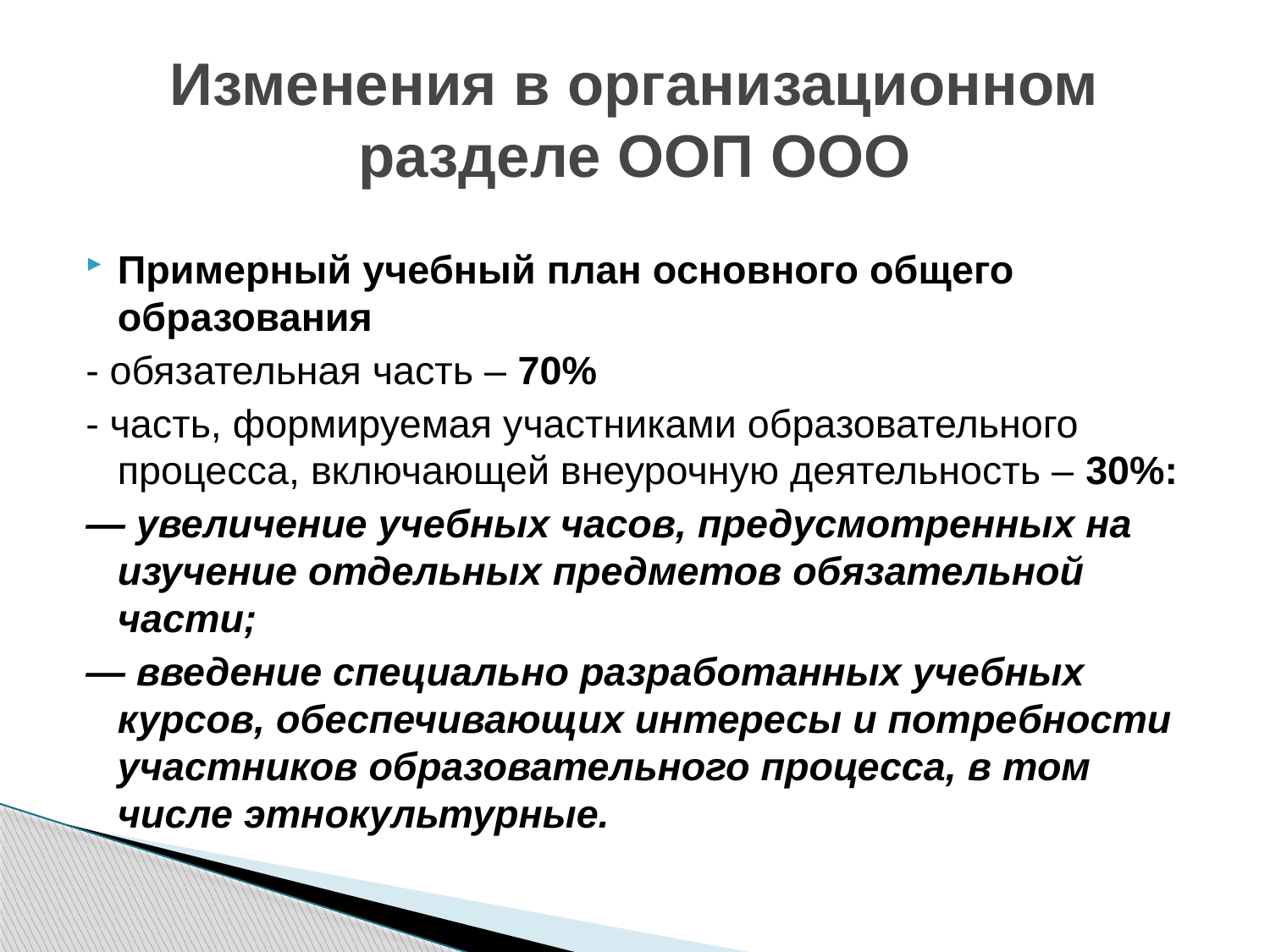

# Изменения в организационном разделе ООП ООО
Примерный учебный план основного общего образования
- обязательная часть – 70%
- часть, формируемая участниками образовательного процесса, включающей внеурочную деятельность – 30%:
— увеличение учебных часов, предусмотренных на изучение отдельных предметов обязательной части;
— введение специально разработанных учебных курсов, обеспечивающих интересы и потребности участников образовательного процесса, в том числе этнокультурные.